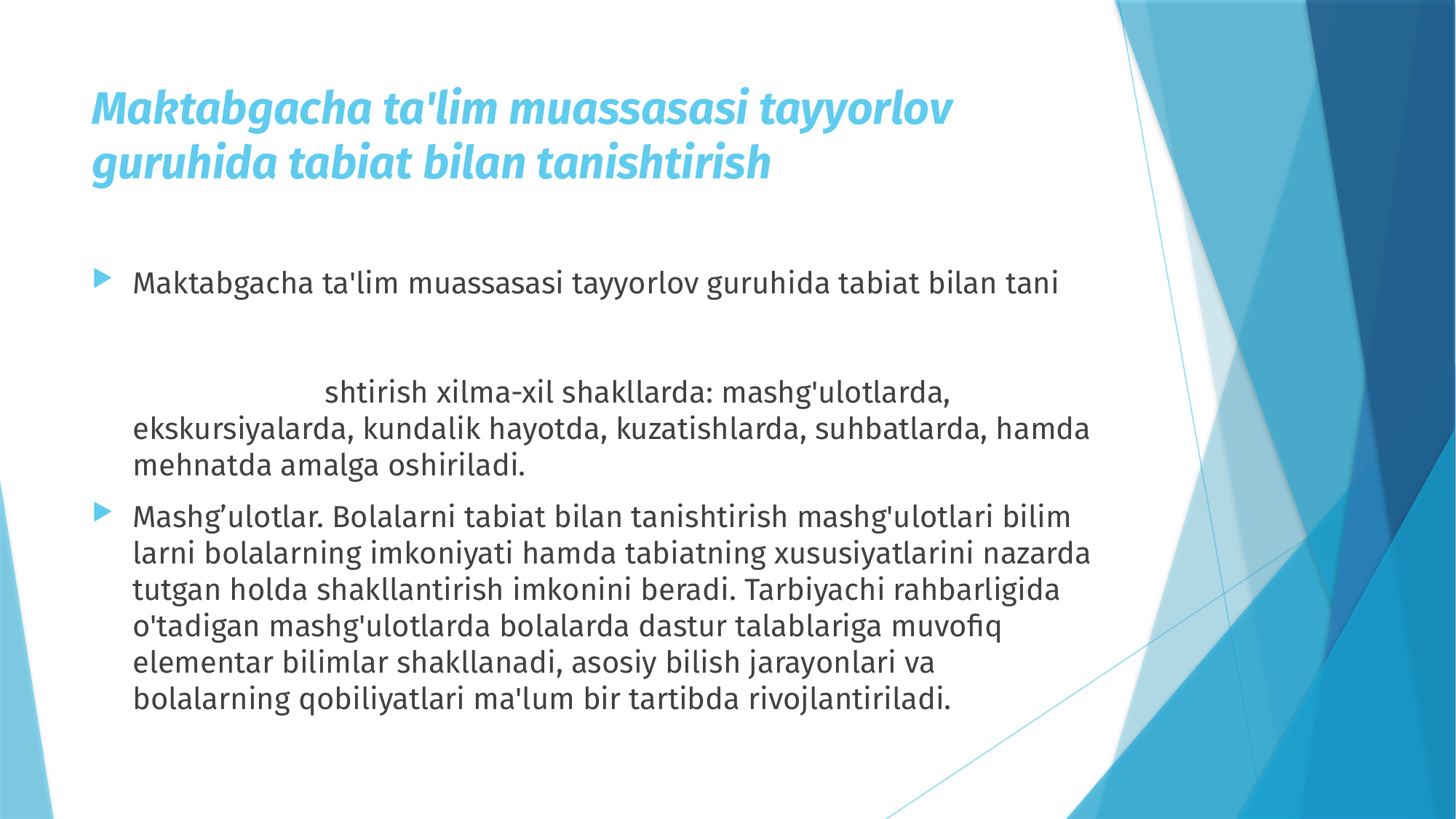

# Maktabgacha ta'lim muassasasi tayyorlov guruhida tabiat bilan tanishtirish
Maktabgacha ta'lim muassasasi tayyorlov guruhida tabiat bilan tani                                                                                                                                                                                                                                                                               shtirish xilma-xil shakllarda: mashg'ulotlarda, ekskursiyalarda, kundalik hayotda, kuzatishlarda, suhbatlarda, hamda mehnatda amalga oshiriladi.
Mashg’ulotlar. Bolalarni tabiat bilan tanishtirish mashg'ulotlari bilim­larni bolalarning imkoniyati hamda tabiatning xususiyatlarini nazarda tutgan holda shakllantirish imkonini beradi. Tarbiyachi rahbarligida o'tadigan mashg'ulotlarda bolalarda dastur talablariga muvofiq elementar bilimlar shakllanadi, asosiy bilish jarayonlari va bolalarning qobiliyatlari ma'lum bir tartibda rivojlantiriladi.